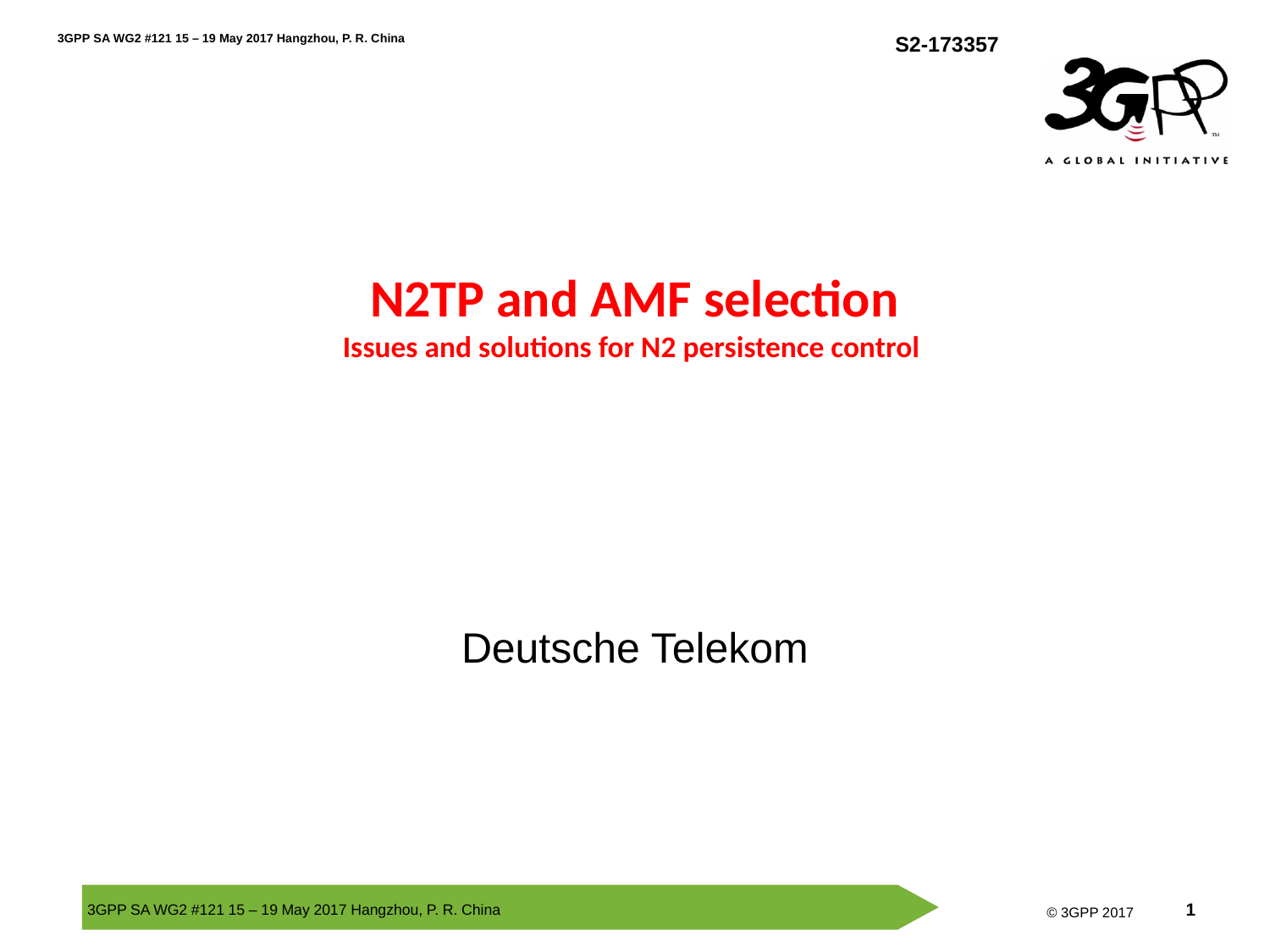

# N2TP and AMF selection Issues and solutions for N2 persistence control

Deutsche Telekom